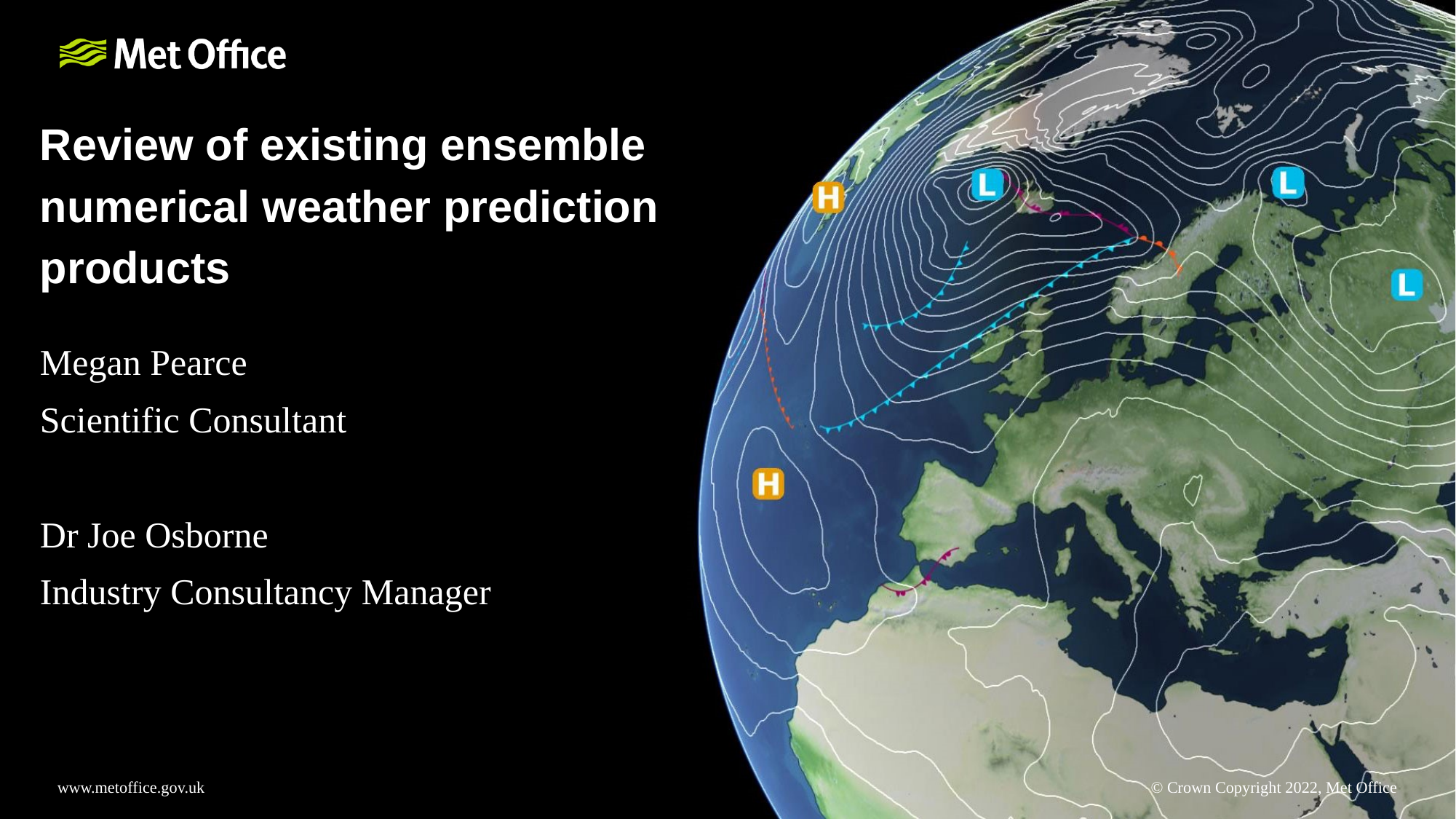

# Review of existing ensemble numerical weather prediction products
Megan Pearce
Scientific Consultant

Dr Joe Osborne
Industry Consultancy Manager